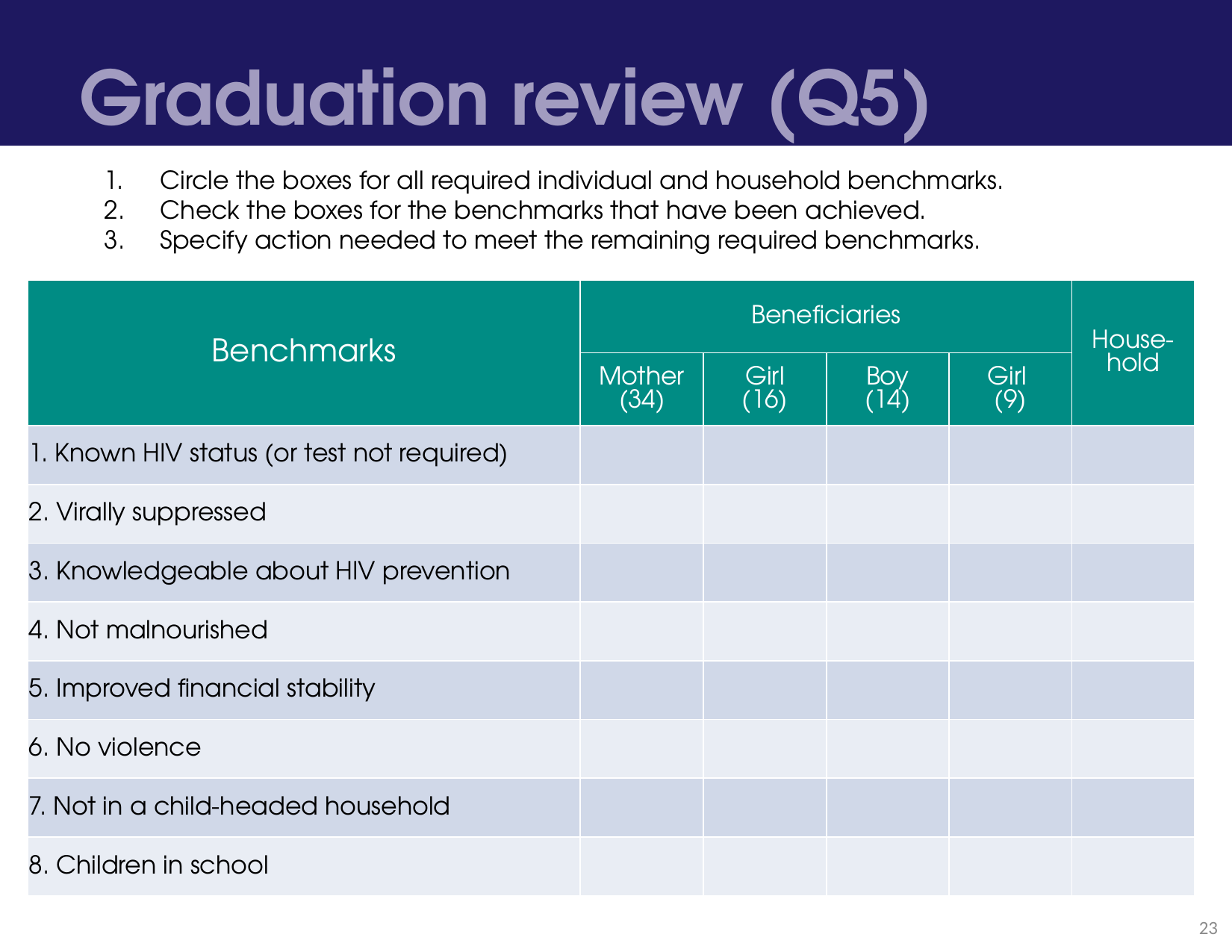

# Graduation review (Q5)
Circle the boxes for all required individual and household benchmarks.
Check the boxes for the benchmarks that have been achieved.
Specify action needed to meet the remaining required benchmarks.
| Benchmarks | Beneficiaries |  |  |  | House-hold |
| --- | --- | --- | --- | --- | --- |
|  | Mother (34) | Girl (16) | Boy (14) | Girl (9) |  |
| 1. Known HIV status (or test not required) |  |  |  |  |  |
| 2. Virally suppressed |  |  |  |  |  |
| 3. Knowledgeable about HIV prevention |  |  |  |  |  |
| 4. Not malnourished |  |  |  |  |  |
| 5. Improved financial stability |  |  |  |  |  |
| 6. No violence |  |  |  |  |  |
| 7. Not in a child-headed household |  |  |  |  |  |
| 8. Children in school |  |  |  |  |  |
23